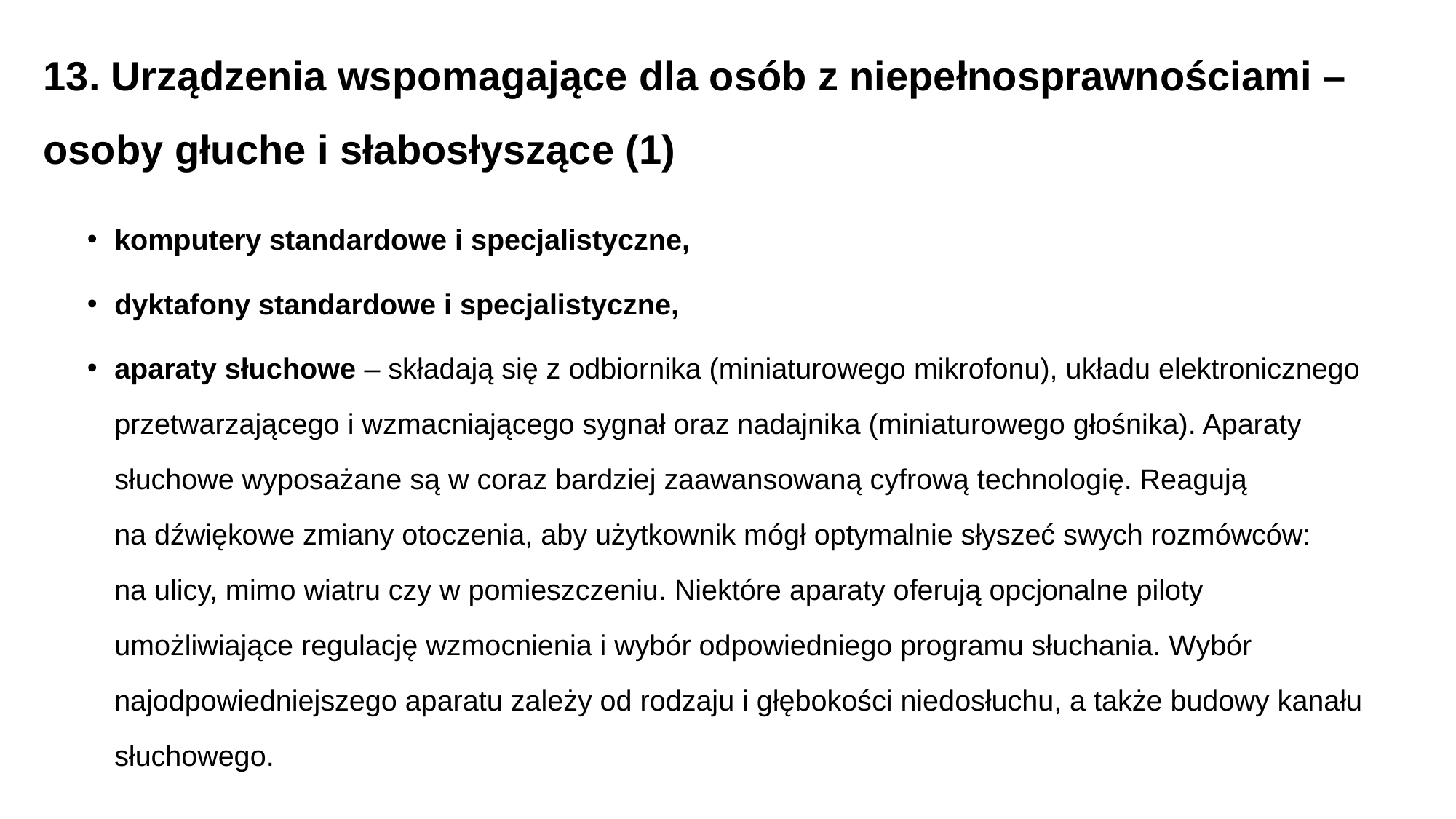

# 13. Urządzenia wspomagające dla osób z niepełnosprawnościami – osoby głuche i słabosłyszące (1)
komputery standardowe i specjalistyczne,
dyktafony standardowe i specjalistyczne,
aparaty słuchowe – składają się z odbiornika (miniaturowego mikrofonu), układu elektronicznego przetwarzającego i wzmacniającego sygnał oraz nadajnika (miniaturowego głośnika). Aparaty słuchowe wyposażane są w coraz bardziej zaawansowaną cyfrową technologię. Reagują na dźwiękowe zmiany otoczenia, aby użytkownik mógł optymalnie słyszeć swych rozmówców: na ulicy, mimo wiatru czy w pomieszczeniu. Niektóre aparaty oferują opcjonalne piloty umożliwiające regulację wzmocnienia i wybór odpowiedniego programu słuchania. Wybór najodpowiedniejszego aparatu zależy od rodzaju i głębokości niedosłuchu, a także budowy kanału słuchowego.